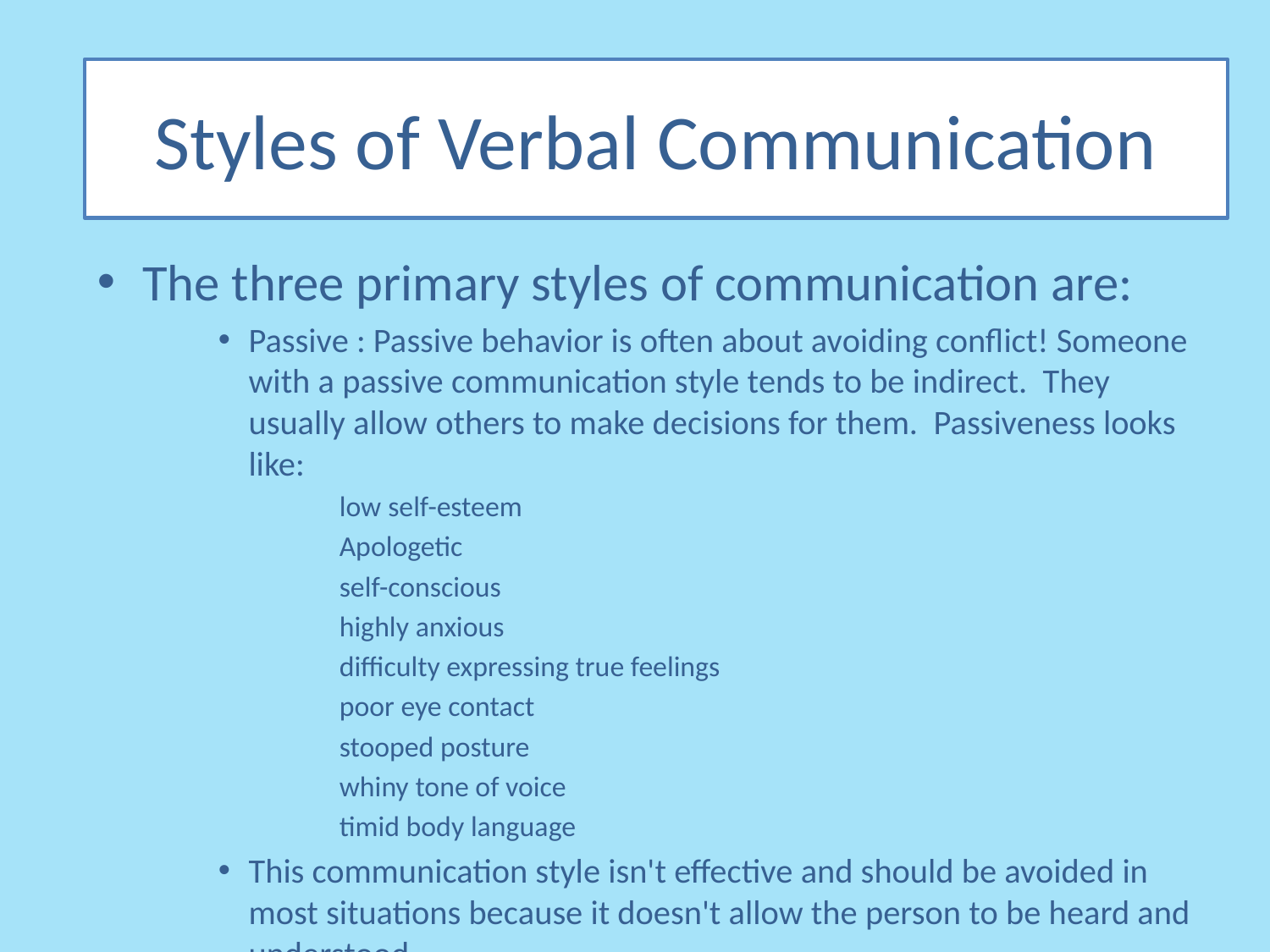

Styles of Verbal Communication
The three primary styles of communication are:
Passive : Passive behavior is often about avoiding conflict! Someone with a passive communication style tends to be indirect.  They usually allow others to make decisions for them.  Passiveness looks like:
low self-esteem
Apologetic
self-conscious
highly anxious
difficulty expressing true feelings
poor eye contact
stooped posture
whiny tone of voice
timid body language
This communication style isn't effective and should be avoided in most situations because it doesn't allow the person to be heard and understood.